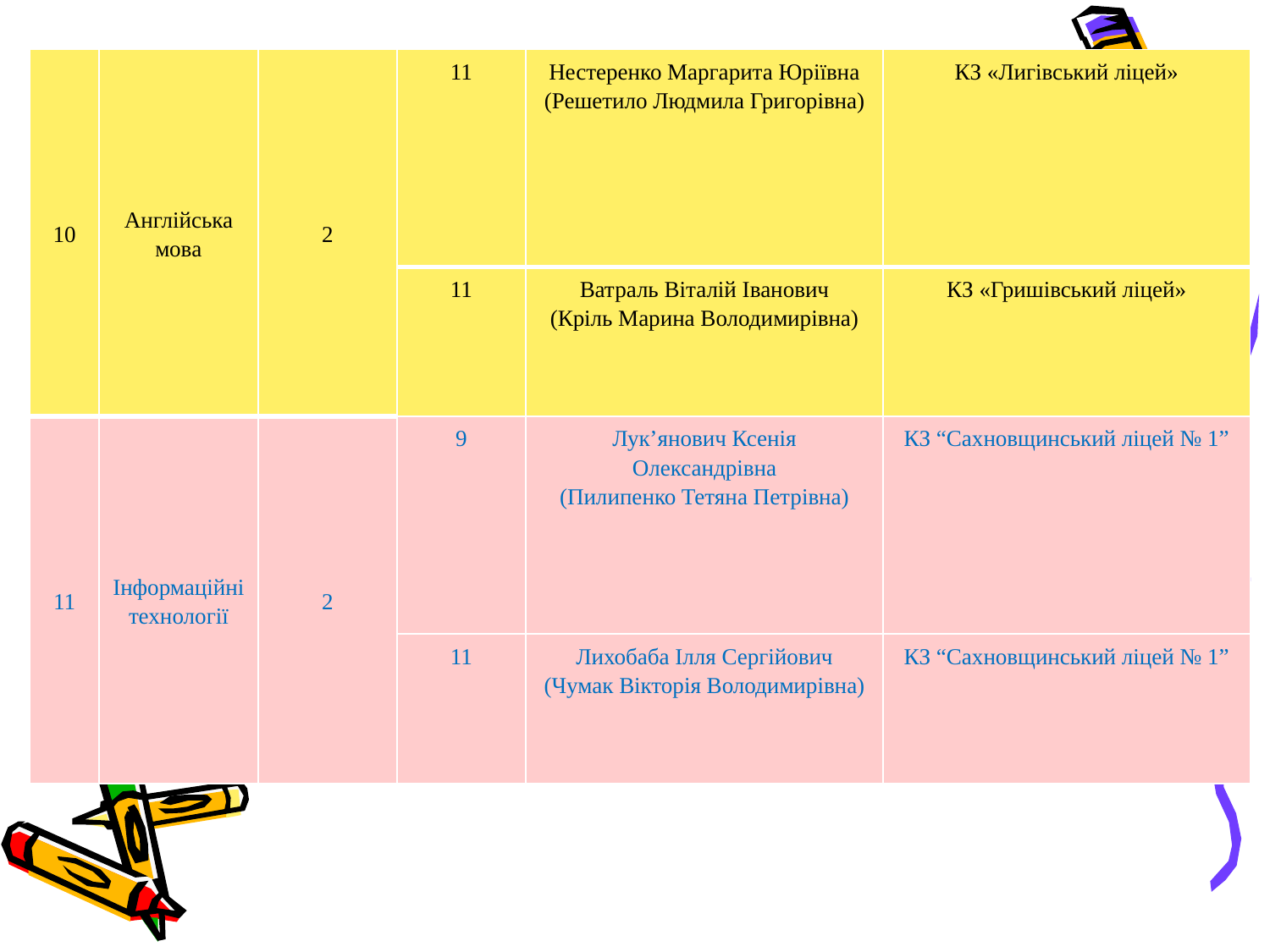

| 10 | Англійська мова | 2 | 11 | Нестеренко Маргарита Юріївна (Решетило Людмила Григорівна) | КЗ «Лигівський ліцей» |
| --- | --- | --- | --- | --- | --- |
|  |  |  | 11 | Ватраль Віталій Іванович (Кріль Марина Володимирівна) | КЗ «Гришівський ліцей» |
| 11 | Інформаційні технології | 2 | 9 | Лук’янович Ксенія Олександрівна (Пилипенко Тетяна Петрівна) | КЗ “Сахновщинський ліцей № 1” |
|  |  |  | 11 | Лихобаба Ілля Сергійович (Чумак Вікторія Володимирівна) | КЗ “Сахновщинський ліцей № 1” |